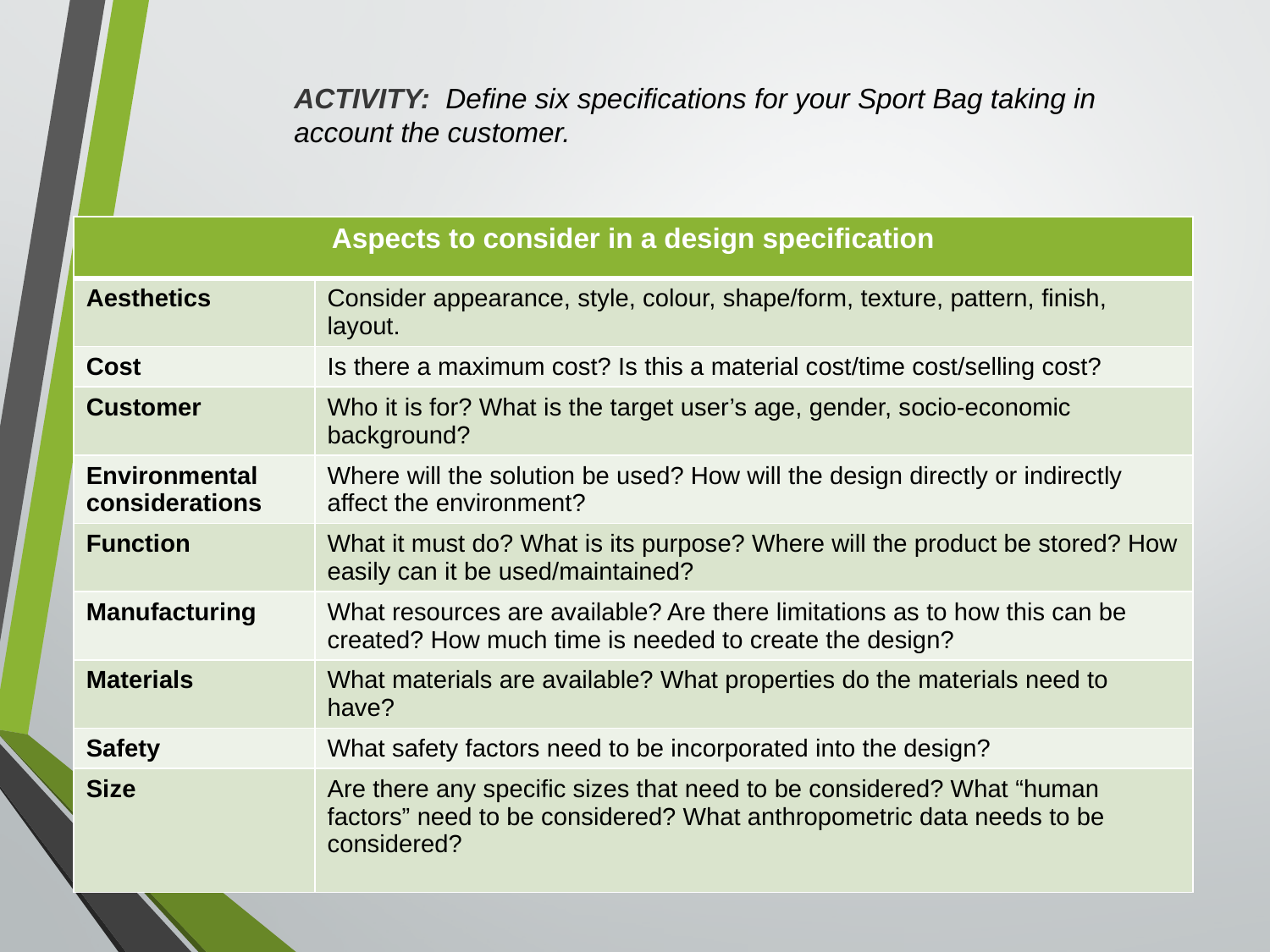

ACTIVITY:  Define six specifications for your Sport Bag taking in account the customer.
| Aspects to consider in a design specification |  |
| --- | --- |
| Aesthetics | Consider appearance, style, colour, shape/form, texture, pattern, finish, layout. |
| Cost | Is there a maximum cost? Is this a material cost/time cost/selling cost? |
| Customer | Who it is for? What is the target user’s age, gender, socio-economic background? |
| Environmental considerations | Where will the solution be used? How will the design directly or indirectly affect the environment? |
| Function | What it must do? What is its purpose? Where will the product be stored? How easily can it be used/maintained? |
| Manufacturing | What resources are available? Are there limitations as to how this can be created? How much time is needed to create the design? |
| Materials | What materials are available? What properties do the materials need to have? |
| Safety | What safety factors need to be incorporated into the design? |
| Size | Are there any specific sizes that need to be considered? What “human factors” need to be considered? What anthropometric data needs to be considered? |